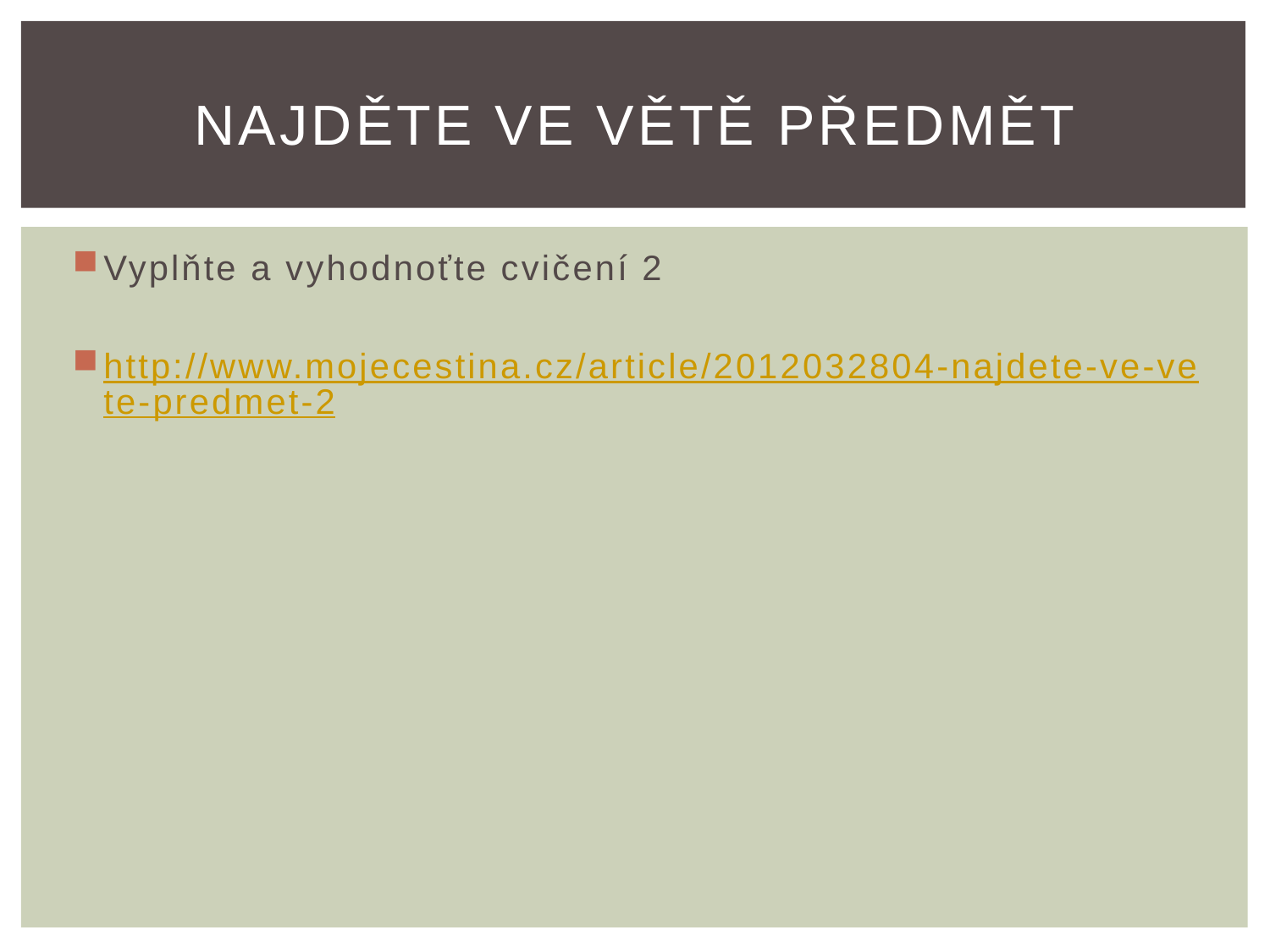

# Najděte ve větě předmět
Vyplňte a vyhodnoťte cvičení 2

http://www.mojecestina.cz/article/2012032804-najdete-ve-vete-predmet-2